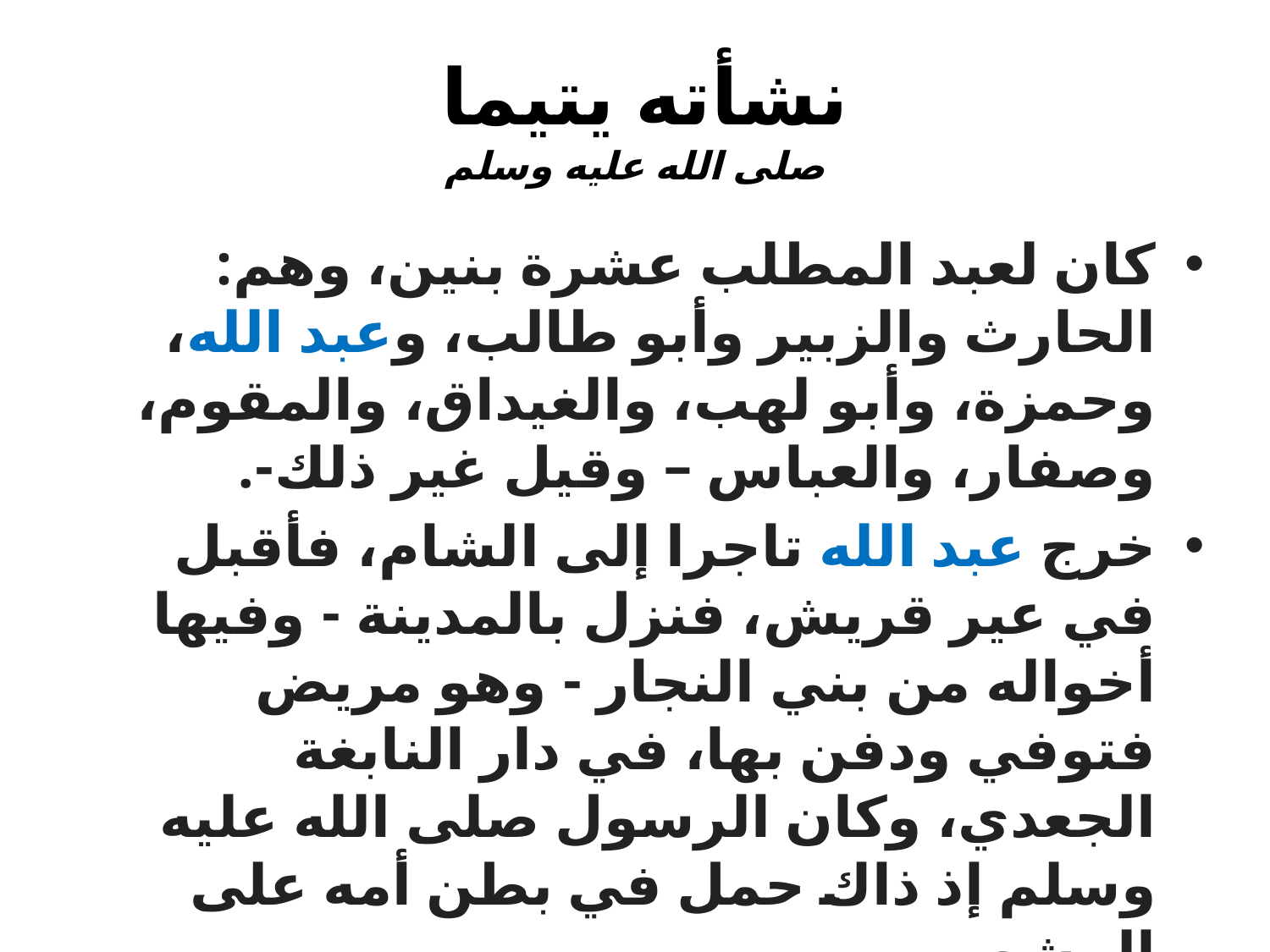

# نشأته يتيما صلى الله عليه وسلم
كان لعبد المطلب عشرة بنين، وهم: الحارث والزبير وأبو طالب، وعبد الله، وحمزة، وأبو لهب، والغيداق، والمقوم، وصفار، والعباس – وقيل غير ذلك-.
خرج عبد الله تاجرا إلى الشام، فأقبل في عير قريش، فنزل بالمدينة - وفيها أخواله من بني النجار - وهو مريض فتوفي ودفن بها، في دار النابغة الجعدي، وكان الرسول صلى الله عليه وسلم إذ ذاك حمل في بطن أمه على المشهور.
ولد صلى الله عليه وسلم يتيما وعاش مع أمه وجده..